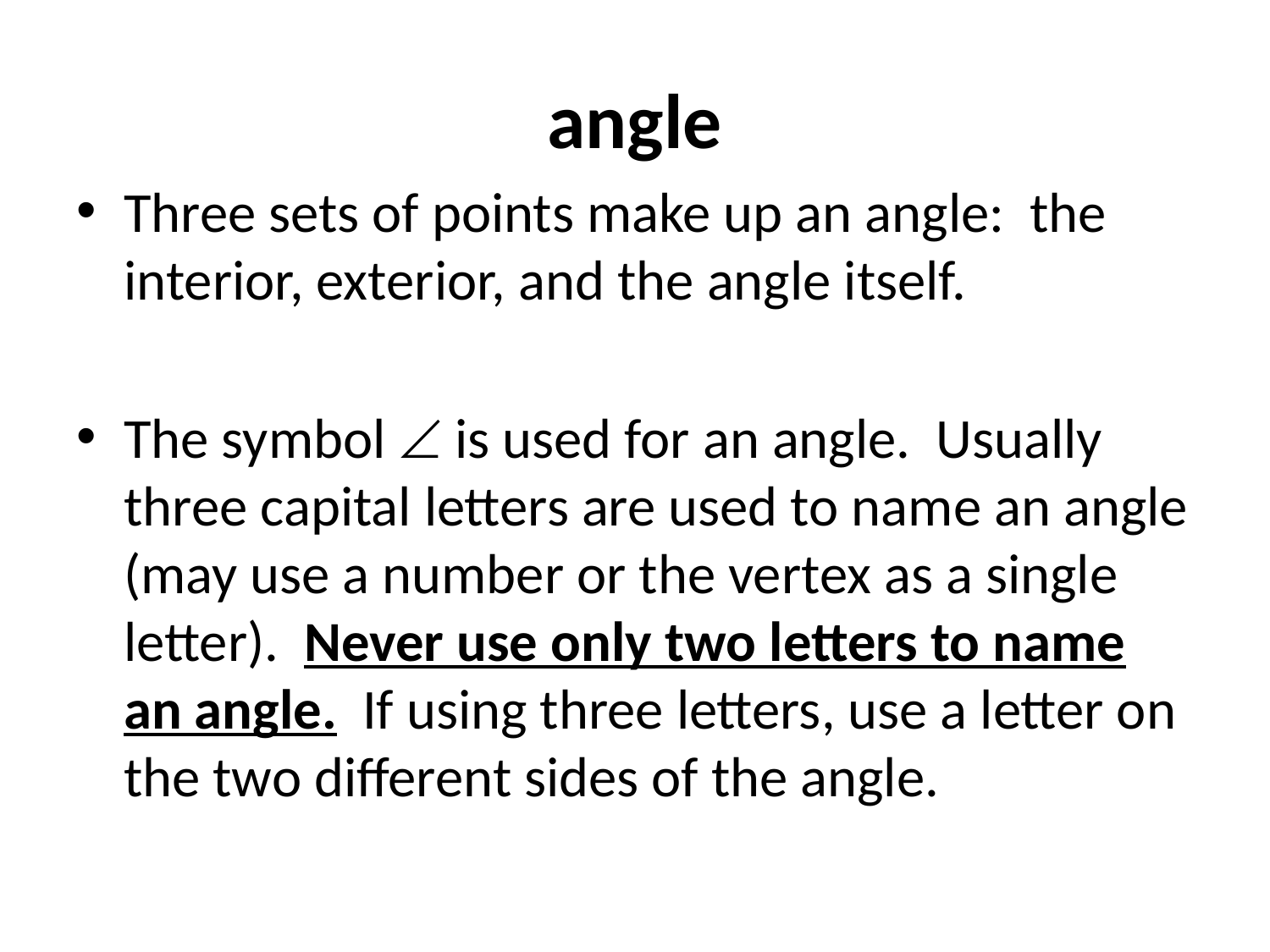

# angle
Three sets of points make up an angle:  the interior, exterior, and the angle itself.

The symbol ∠ is used for an angle.  Usually three capital letters are used to name an angle (may use a number or the vertex as a single letter).  Never use only two letters to name an angle.  If using three letters, use a letter on the two different sides of the angle.